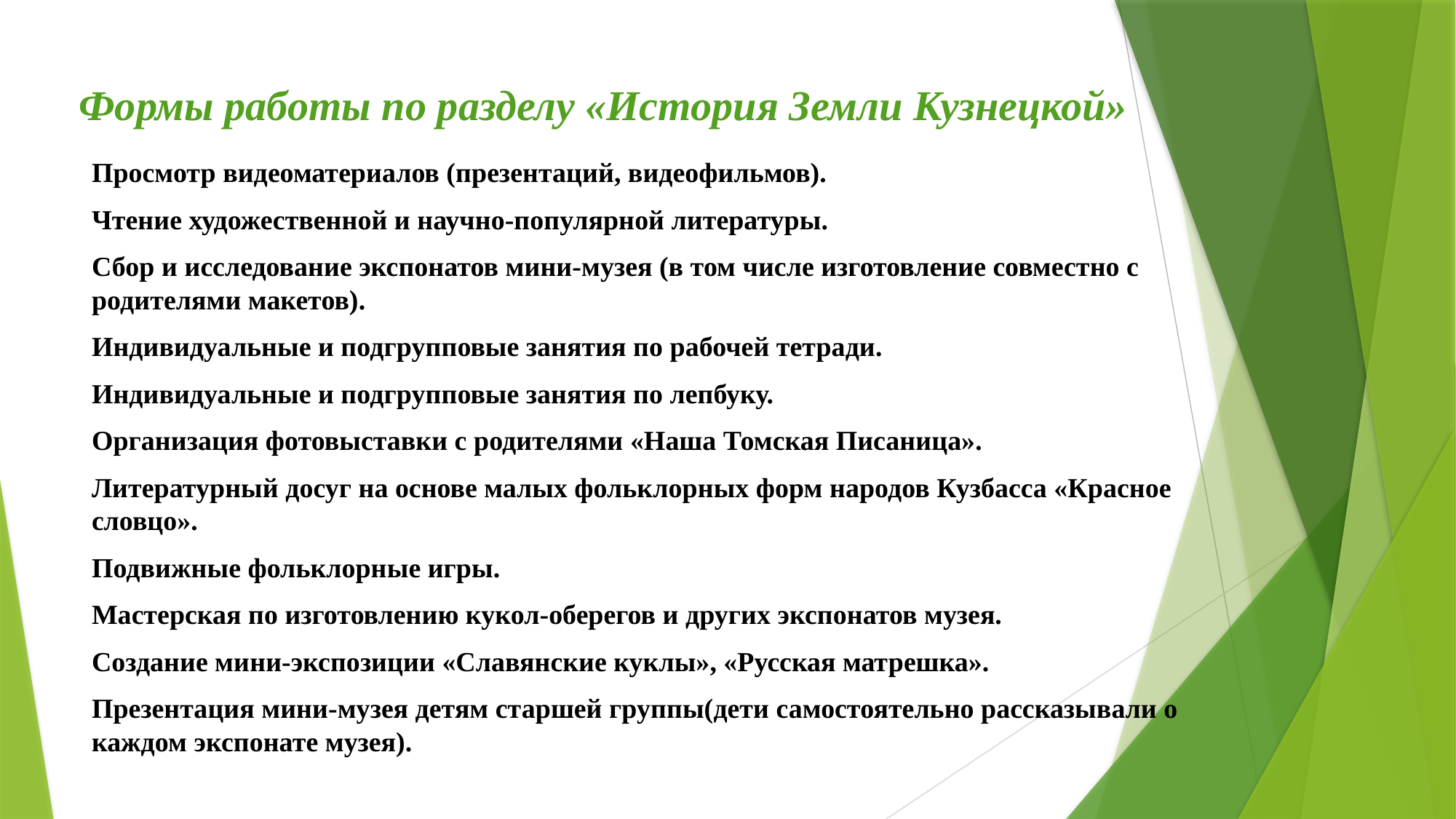

# Формы работы по разделу «История Земли Кузнецкой»
Просмотр видеоматериалов (презентаций, видеофильмов).
Чтение художественной и научно-популярной литературы.
Сбор и исследование экспонатов мини-музея (в том числе изготовление совместно с родителями макетов).
Индивидуальные и подгрупповые занятия по рабочей тетради.
Индивидуальные и подгрупповые занятия по лепбуку.
Организация фотовыставки с родителями «Наша Томская Писаница».
Литературный досуг на основе малых фольклорных форм народов Кузбасса «Красное словцо».
Подвижные фольклорные игры.
Мастерская по изготовлению кукол-оберегов и других экспонатов музея.
Создание мини-экспозиции «Славянские куклы», «Русская матрешка».
Презентация мини-музея детям старшей группы(дети самостоятельно рассказывали о каждом экспонате музея).